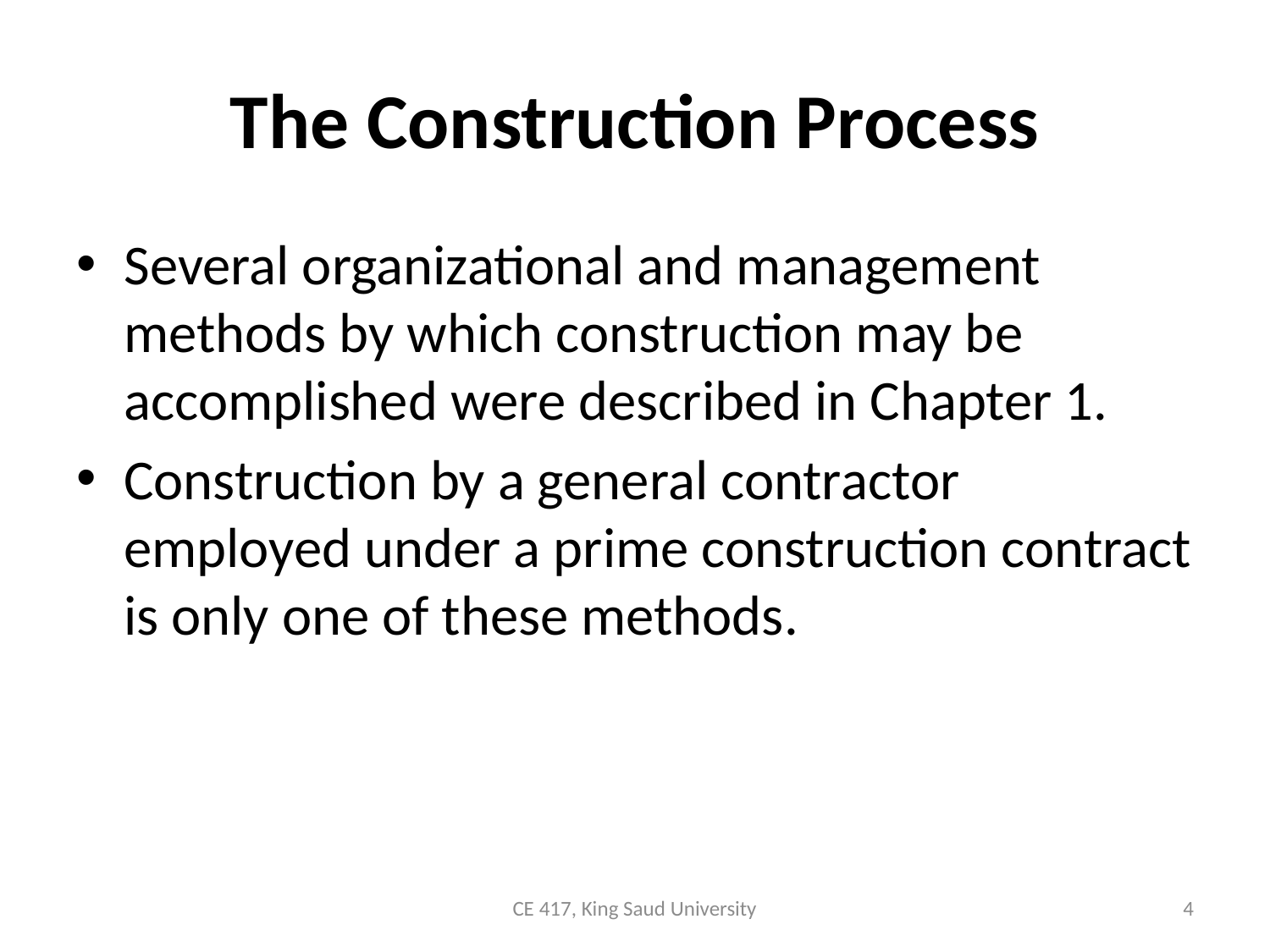

# The Construction Process
Several organizational and management methods by which construction may be accomplished were described in Chapter 1.
Construction by a general contractor employed under a prime construction contract is only one of these methods.
CE 417, King Saud University
4